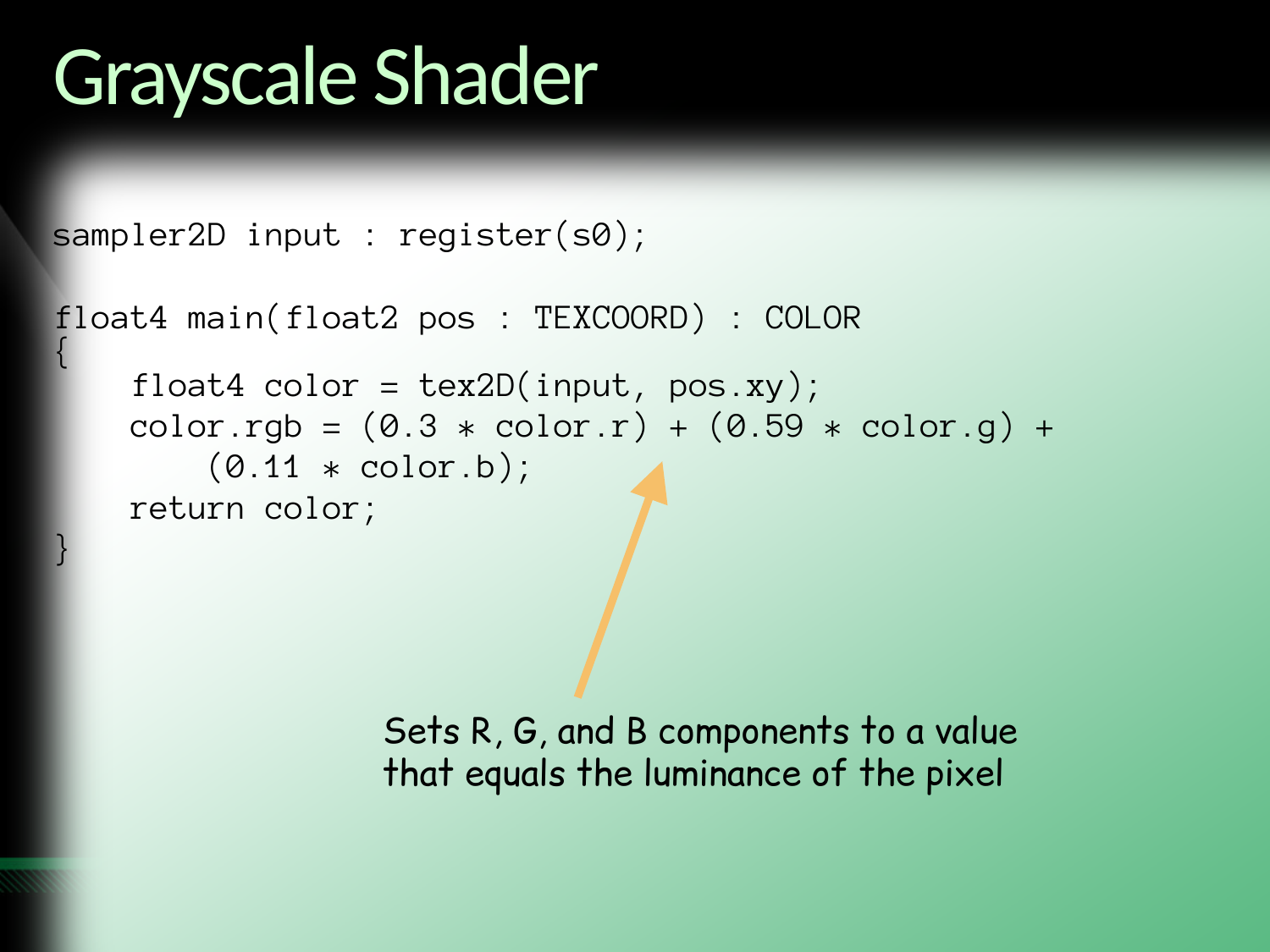

# Grayscale Shader
sampler2D input : register(s0);
float4 main(float2 pos : TEXCOORD) : COLOR
{
    float4 color = tex2D(input, pos.xy);
    color.rgb = (0.3 * color.r) + (0.59 * color.g) +
        (0.11 * color.b);
    return color;
}

Sets R, G, and B components to a value that equals the luminance of the pixel